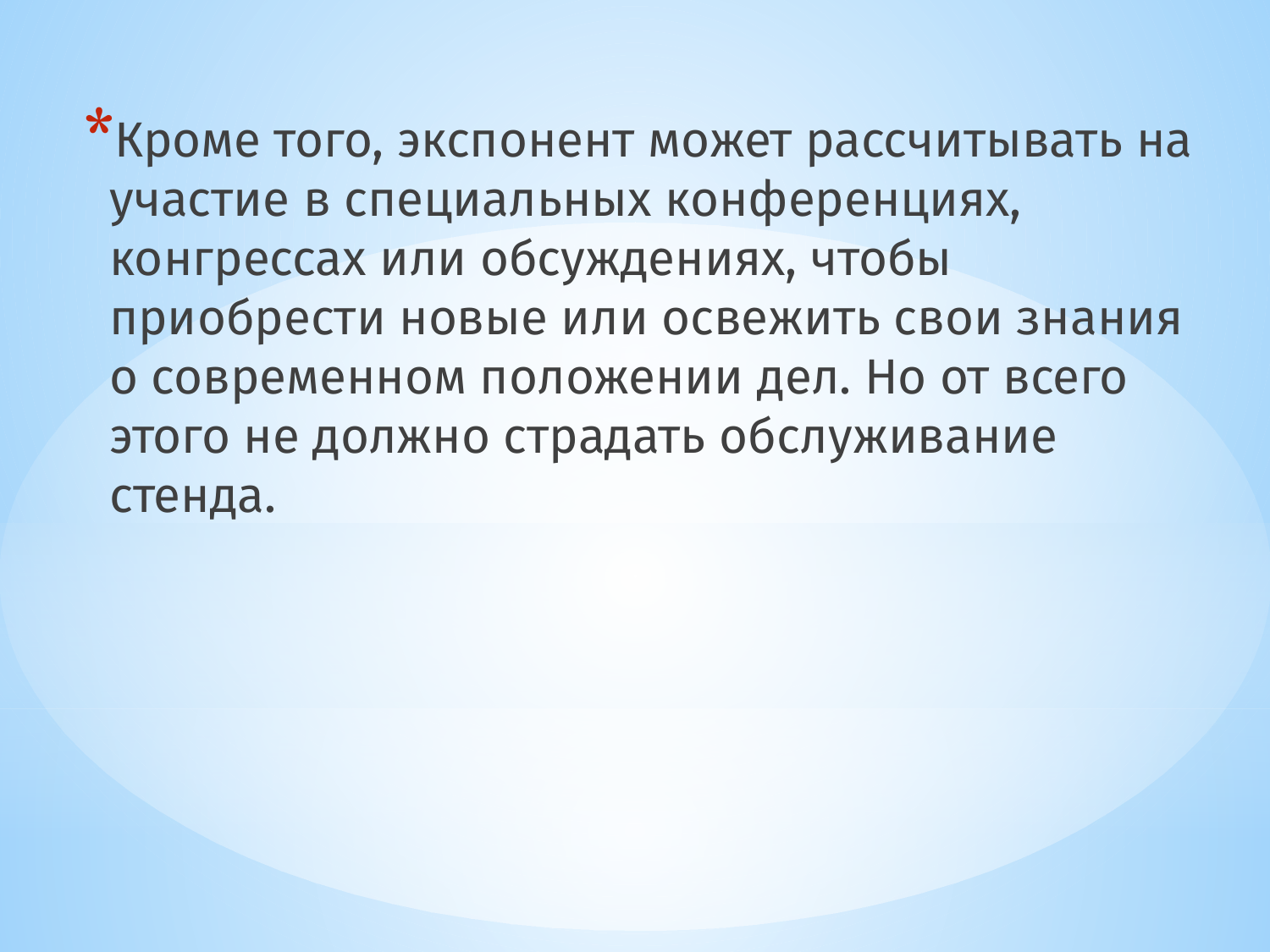

Кроме того, экспонент может рассчитывать на участие в специальных конференциях, конгрессах или обсуждениях, чтобы приобрести новые или освежить свои знания о современном положении дел. Но от всего этого не должно страдать обслуживание стенда.

#